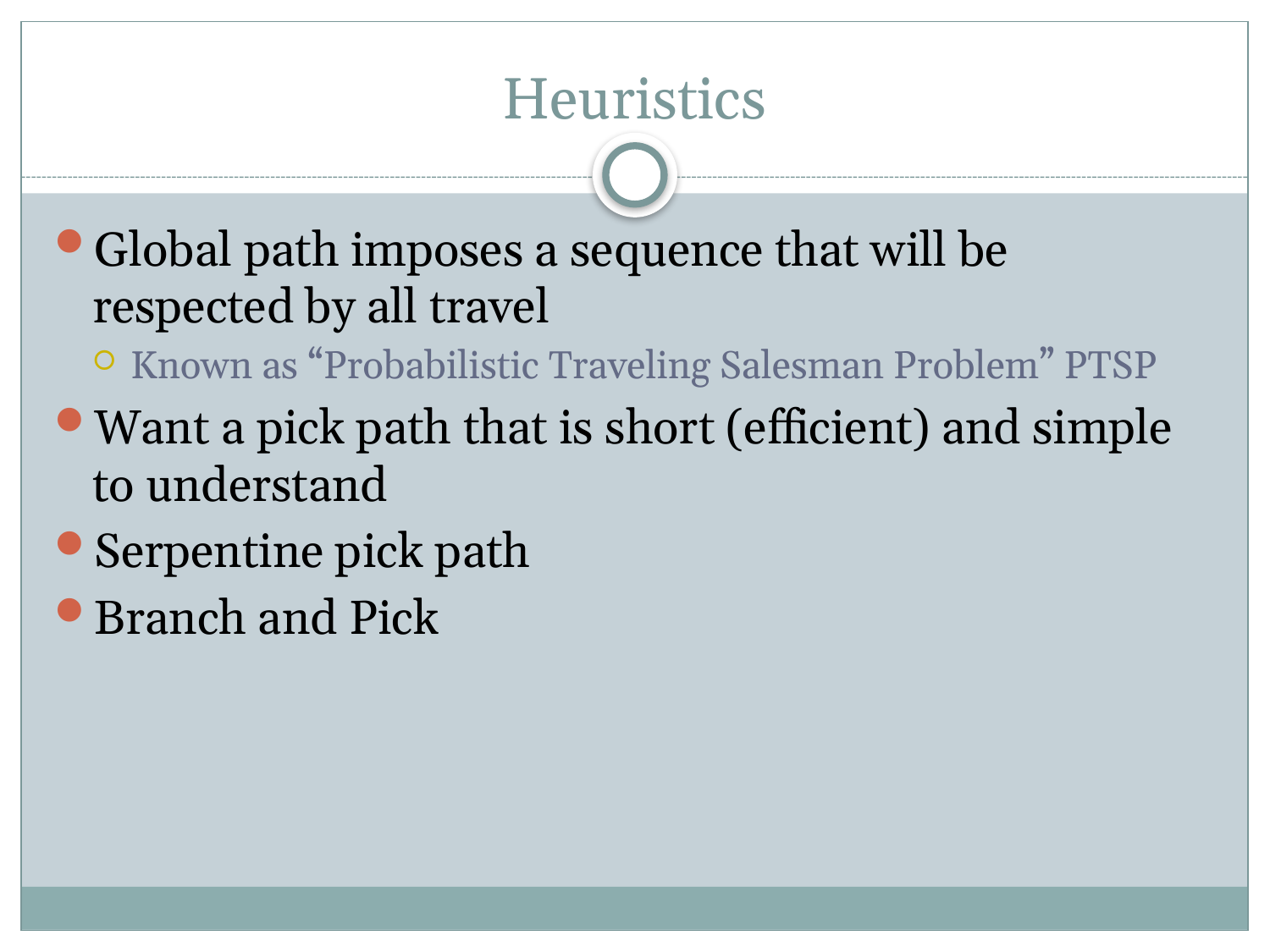

# Heuristics
Global path imposes a sequence that will be respected by all travel
Known as “Probabilistic Traveling Salesman Problem” PTSP
Want a pick path that is short (efficient) and simple to understand
Serpentine pick path
Branch and Pick